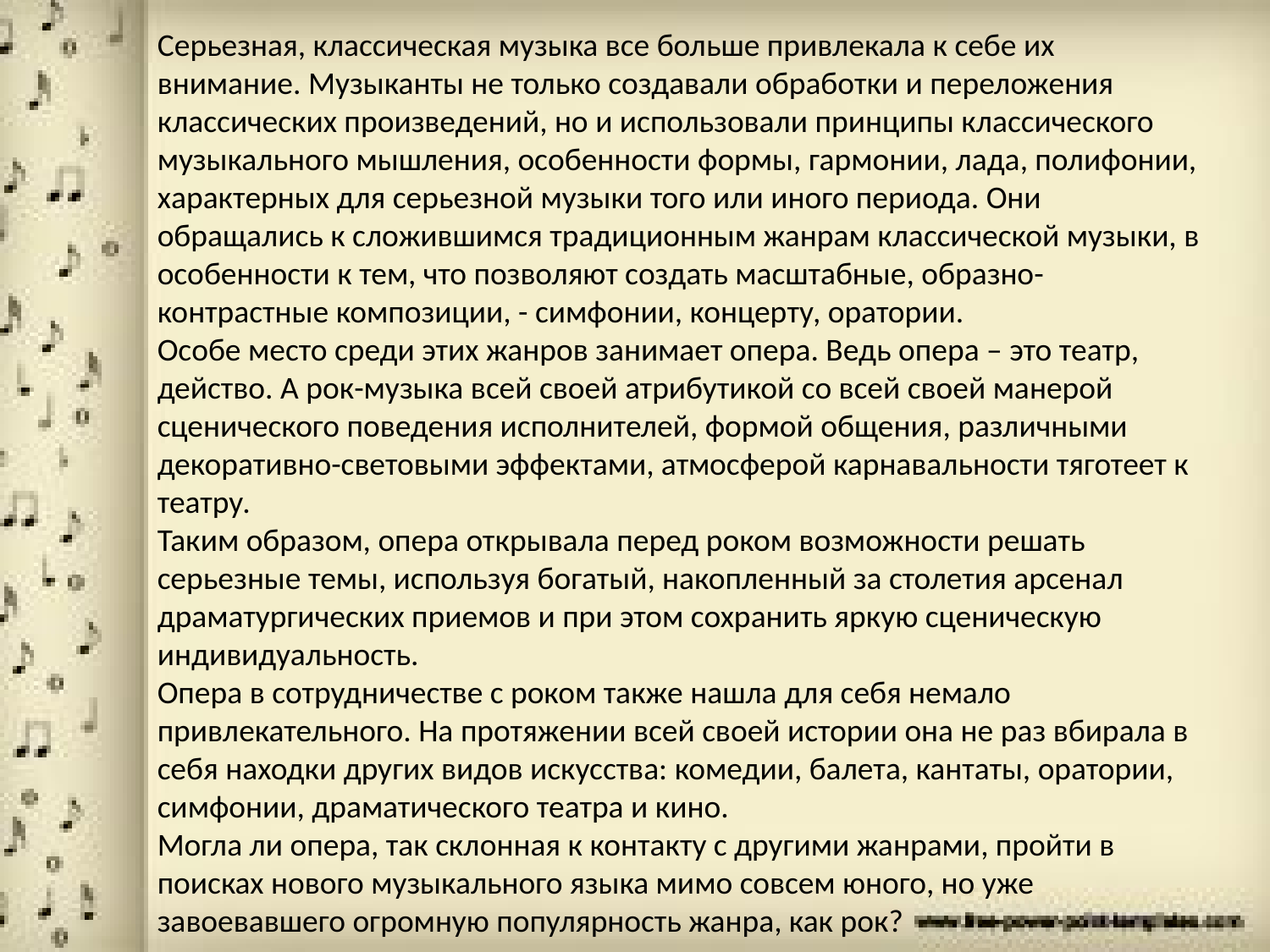

Серьезная, классическая музыка все больше привлекала к себе их внимание. Музыканты не только создавали обработки и переложения классических произведений, но и использовали принципы классического музыкального мышления, особенности формы, гармонии, лада, полифонии, характерных для серьезной музыки того или иного периода. Они обращались к сложившимся традиционным жанрам классической музыки, в особенности к тем, что позволяют создать масштабные, образно-контрастные композиции, - симфонии, концерту, оратории.
Особе место среди этих жанров занимает опера. Ведь опера – это театр, действо. А рок-музыка всей своей атрибутикой со всей своей манерой сценического поведения исполнителей, формой общения, различными декоративно-световыми эффектами, атмосферой карнавальности тяготеет к театру.
Таким образом, опера открывала перед роком возможности решать серьезные темы, используя богатый, накопленный за столетия арсенал драматургических приемов и при этом сохранить яркую сценическую индивидуальность.
Опера в сотрудничестве с роком также нашла для себя немало привлекательного. На протяжении всей своей истории она не раз вбирала в себя находки других видов искусства: комедии, балета, кантаты, оратории, симфонии, драматического театра и кино.
Могла ли опера, так склонная к контакту с другими жанрами, пройти в поисках нового музыкального языка мимо совсем юного, но уже завоевавшего огромную популярность жанра, как рок?